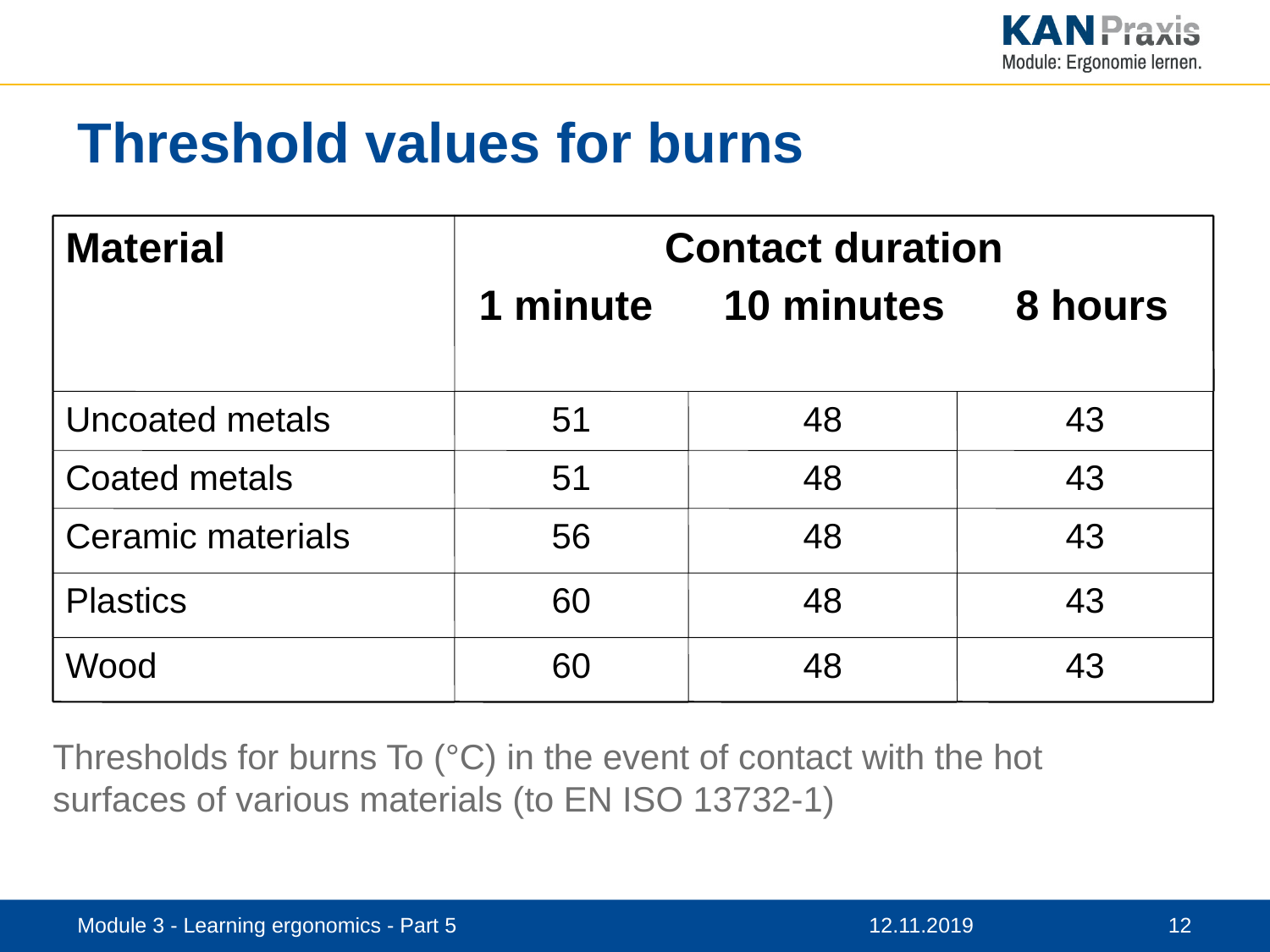

# Threshold values for burns
Material

Contact duration
 1 minute      10 minutes      8 hours

Thresholds for burns To (°C) in the event of contact with the hot surfaces of various materials (to EN ISO 13732-1)
Uncoated metals

51

48

43

Coated metals

51

48

43

Ceramic materials

56

48

43

Plastics

60

48

43

Wood

60

48

43

Module 3 - Learning ergonomics - Part 5
12.11.2019
12